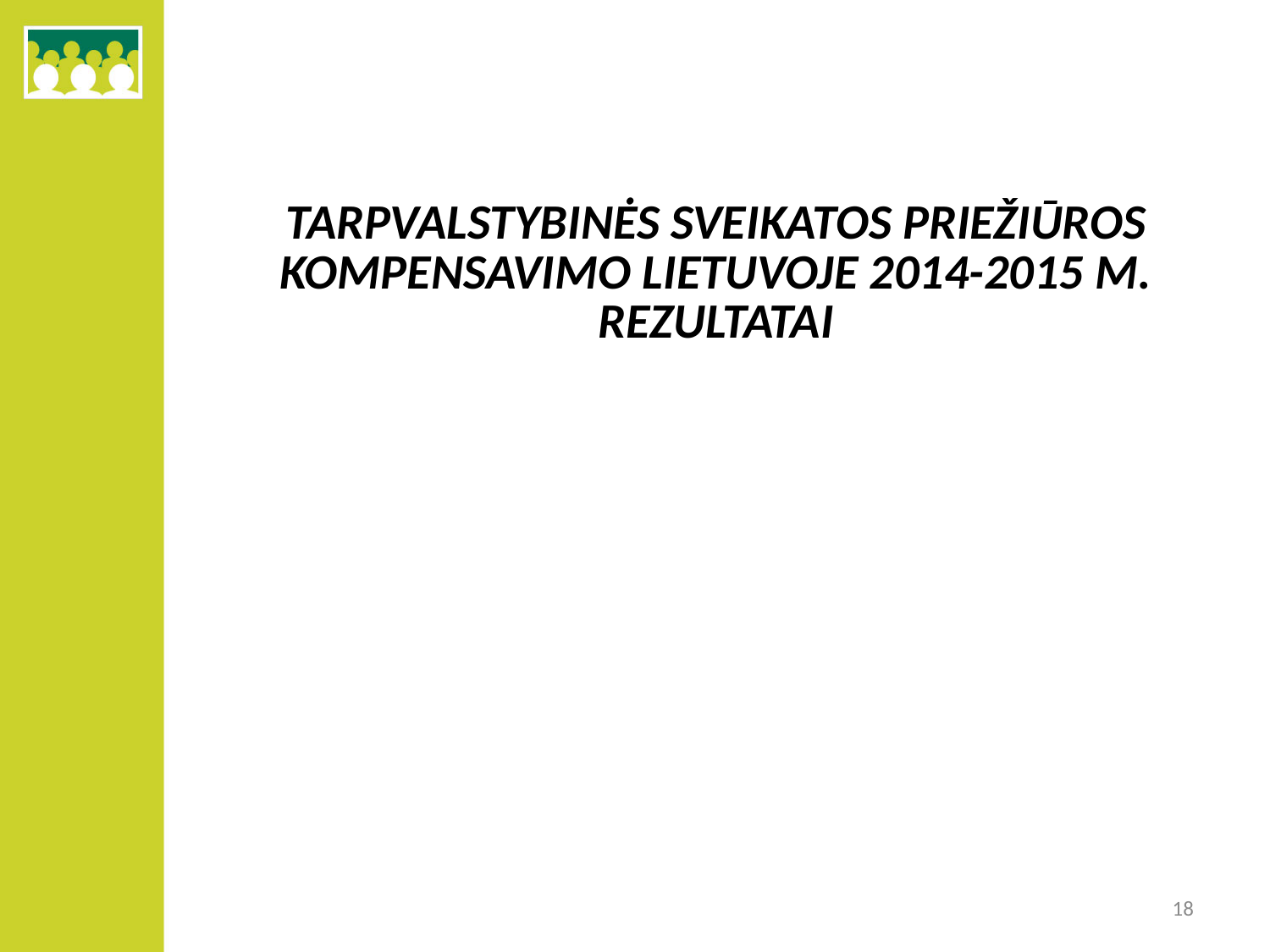

#
| TARPVALSTYBINĖS SVEIKATOS PRIEŽIŪROS KOMPENSAVIMO LIETUVOJE 2014-2015 M. REZULTATAI |
| --- |

18